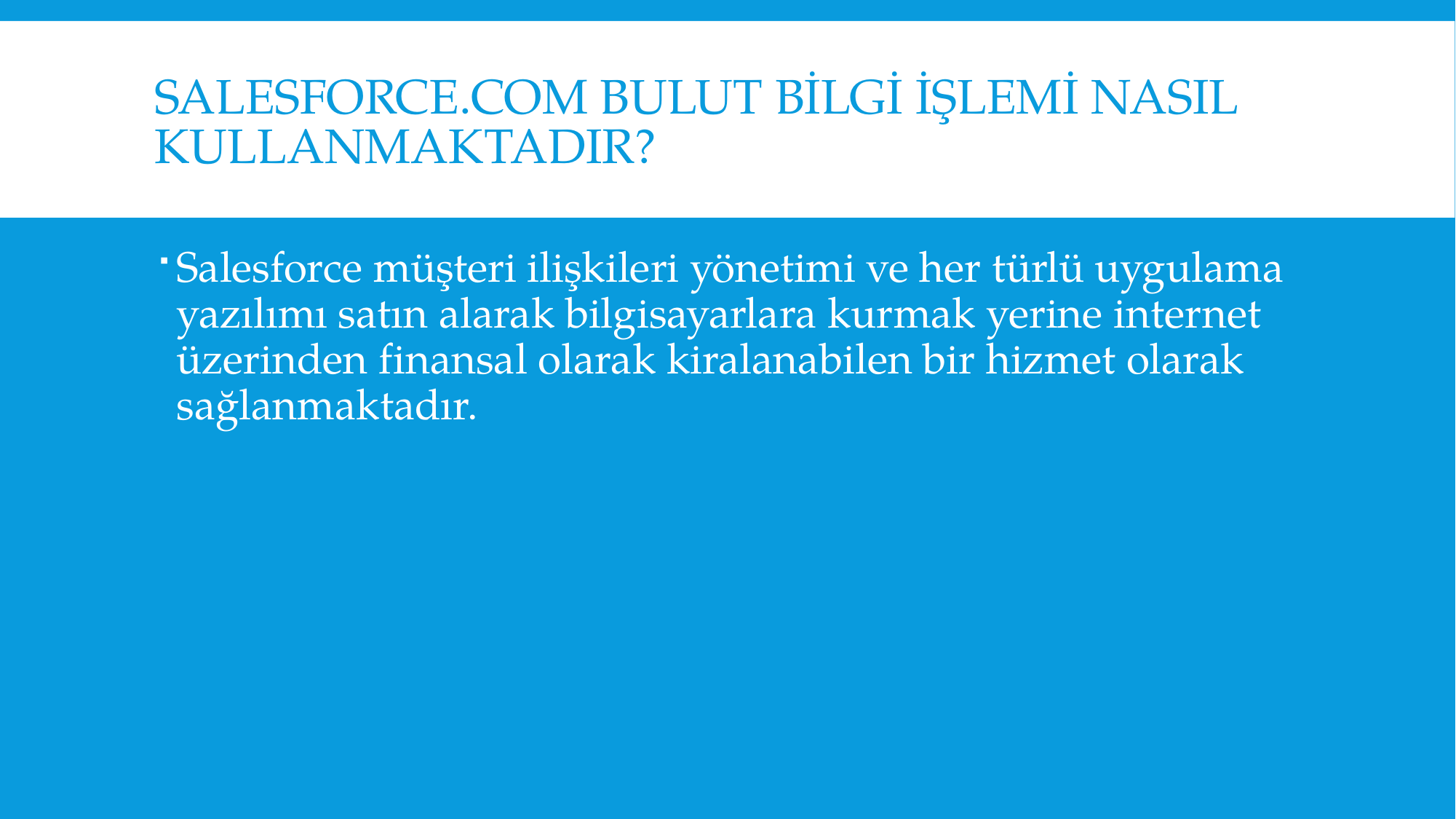

# Salesforce.com bulut bilgi işlemi nasıl kullanmaktadır?
Salesforce müşteri ilişkileri yönetimi ve her türlü uygulama yazılımı satın alarak bilgisayarlara kurmak yerine internet üzerinden finansal olarak kiralanabilen bir hizmet olarak sağlanmaktadır.